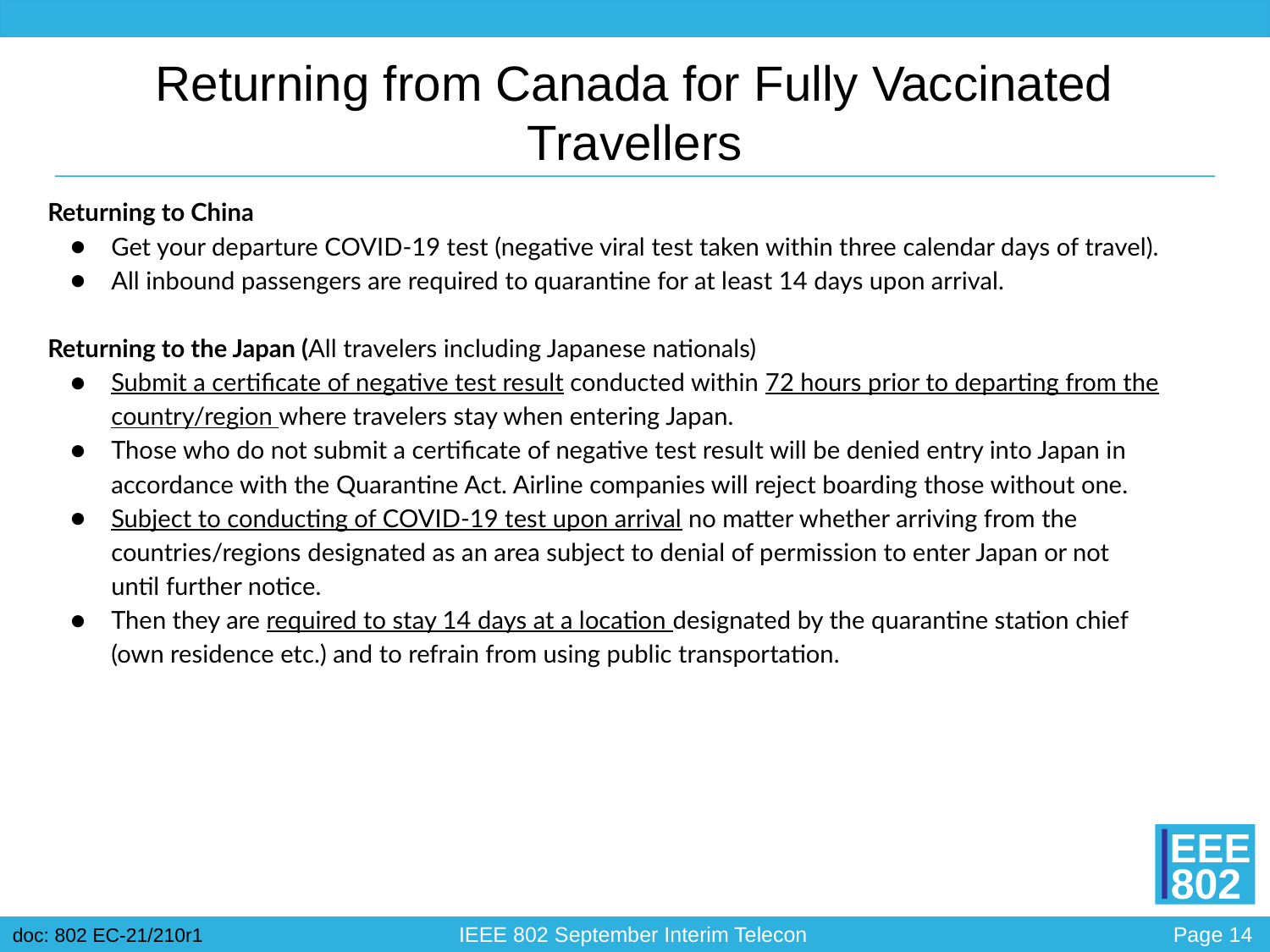

# Returning from Canada for Fully Vaccinated Travellers
Returning to China
Get your departure COVID-19 test (negative viral test taken within three calendar days of travel).
All inbound passengers are required to quarantine for at least 14 days upon arrival.

Returning to the Japan (All travelers including Japanese nationals)
Submit a certificate of negative test result conducted within 72 hours prior to departing from the country/region where travelers stay when entering Japan.
Those who do not submit a certificate of negative test result will be denied entry into Japan in accordance with the Quarantine Act. Airline companies will reject boarding those without one.
Subject to conducting of COVID-19 test upon arrival no matter whether arriving from the countries/regions designated as an area subject to denial of permission to enter Japan or not until further notice.
Then they are required to stay 14 days at a location designated by the quarantine station chief (own residence etc.) and to refrain from using public transportation.